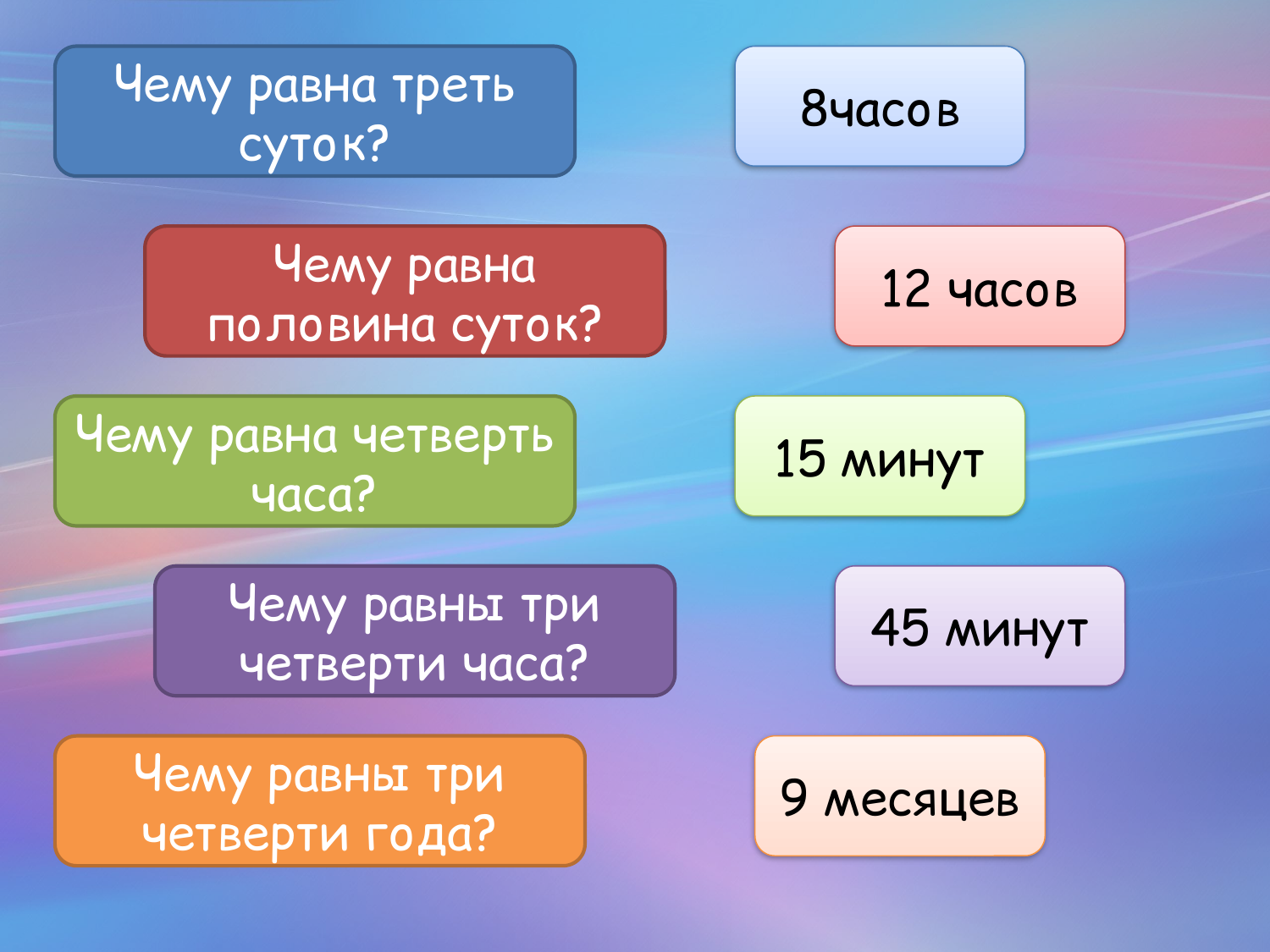

Чему равна треть суток?
8часов
Чему равна половина суток?
12 часов
Чему равна четверть часа?
15 минут
Чему равны три четверти часа?
45 минут
Чему равны три четверти года?
9 месяцев